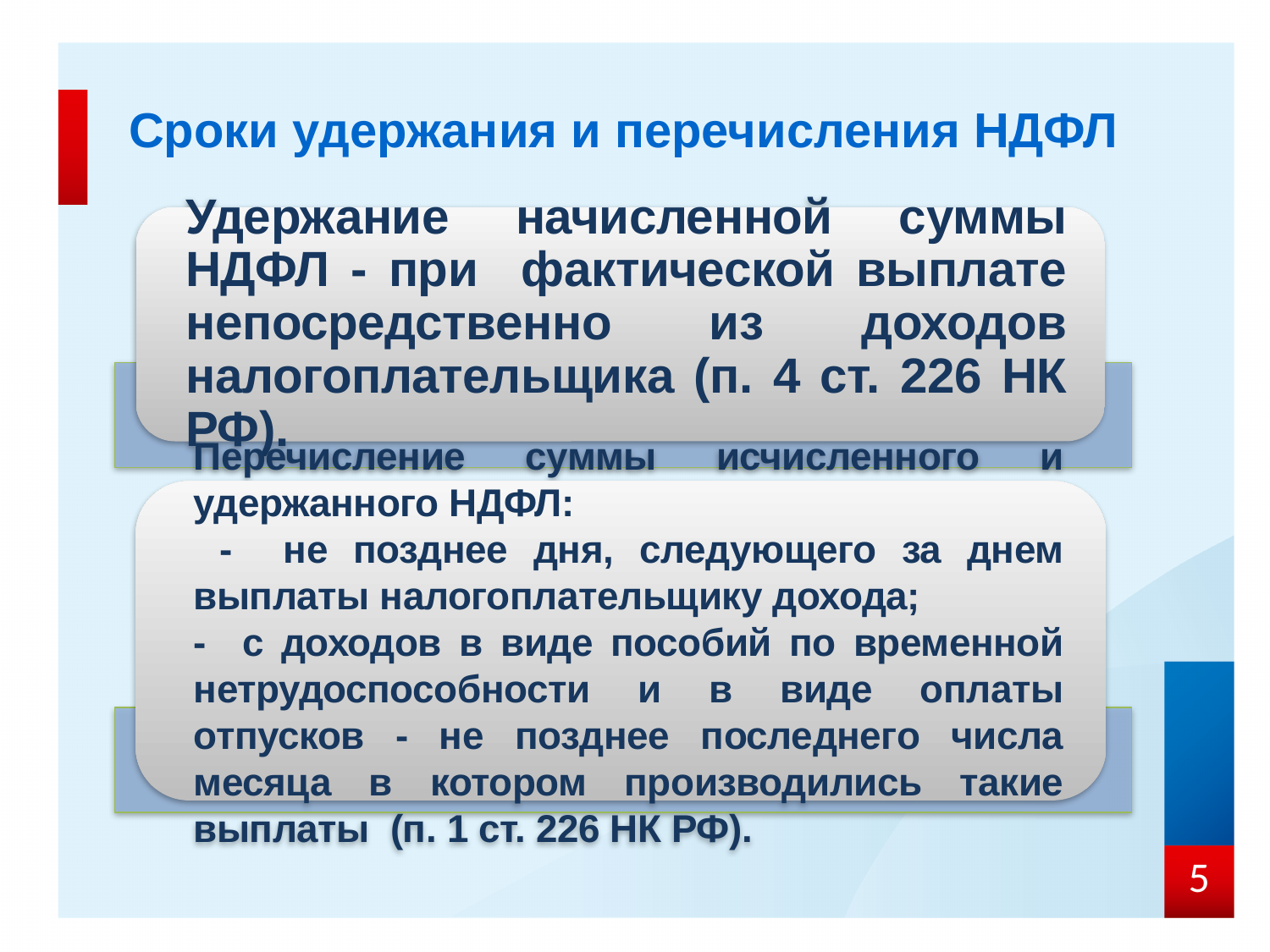

# Сроки удержания и перечисления НДФЛ

Удержание начисленной суммы НДФЛ - при  фактической выплате непосредственно из доходов налогоплательщика (п. 4 ст. 226 НК РФ).

Перечисление суммы исчисленного и удержанного НДФЛ:
 -  не позднее дня, следующего за днем выплаты налогоплательщику дохода;
-  с доходов в виде пособий по временной нетрудоспособности и в виде оплаты отпусков - не позднее последнего числа месяца в котором производились такие выплаты  (п. 1 ст. 226 НК РФ).

5